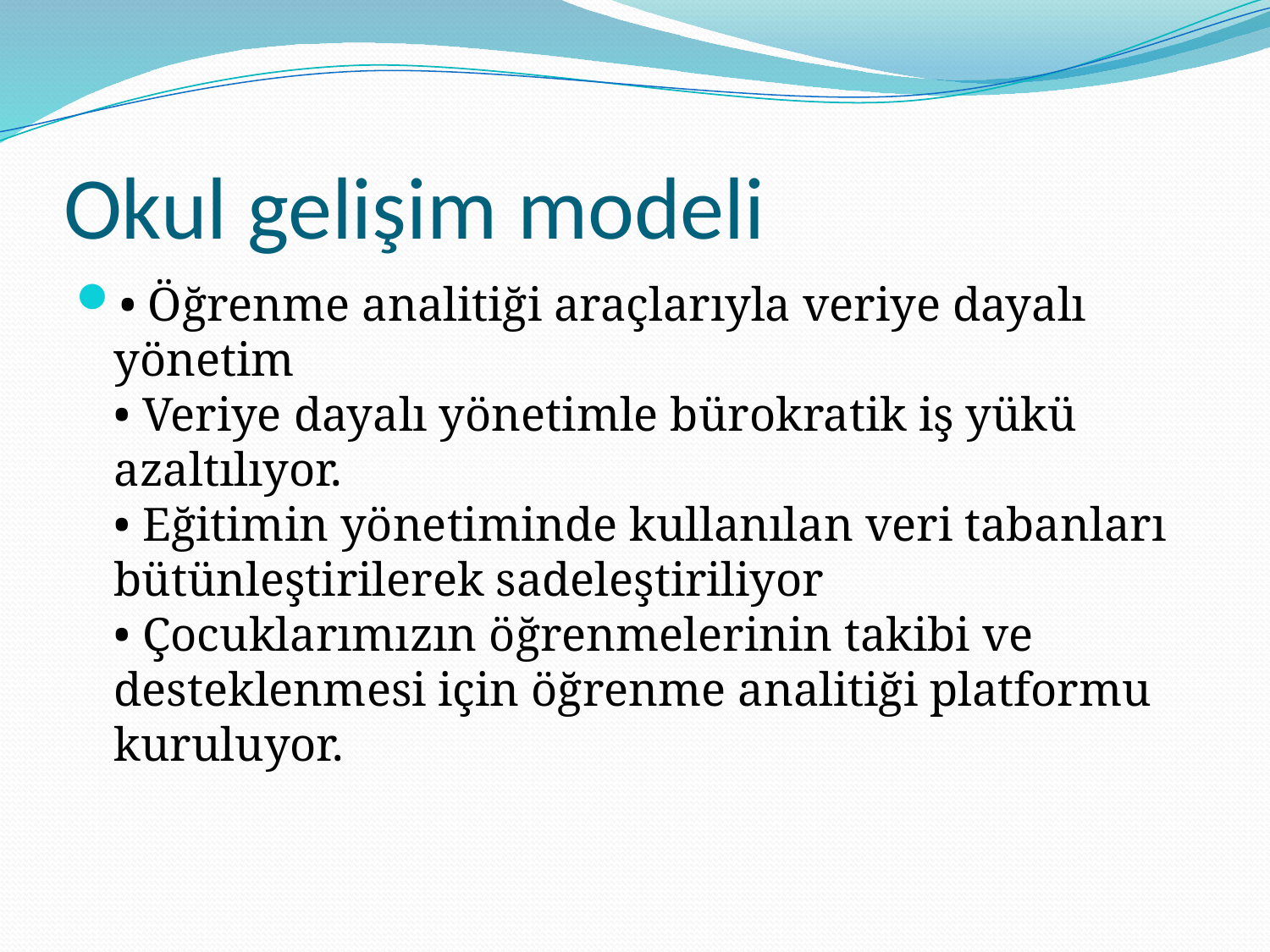

# Okul gelişim modeli
• Öğrenme analitiği araçlarıyla veriye dayalı yönetim
• Veriye dayalı yönetimle bürokratik iş yükü azaltılıyor.
• Eğitimin yönetiminde kullanılan veri tabanları bütünleştirilerek sadeleştiriliyor
• Çocuklarımızın öğrenmelerinin takibi ve desteklenmesi için öğrenme analitiği platformu kuruluyor.